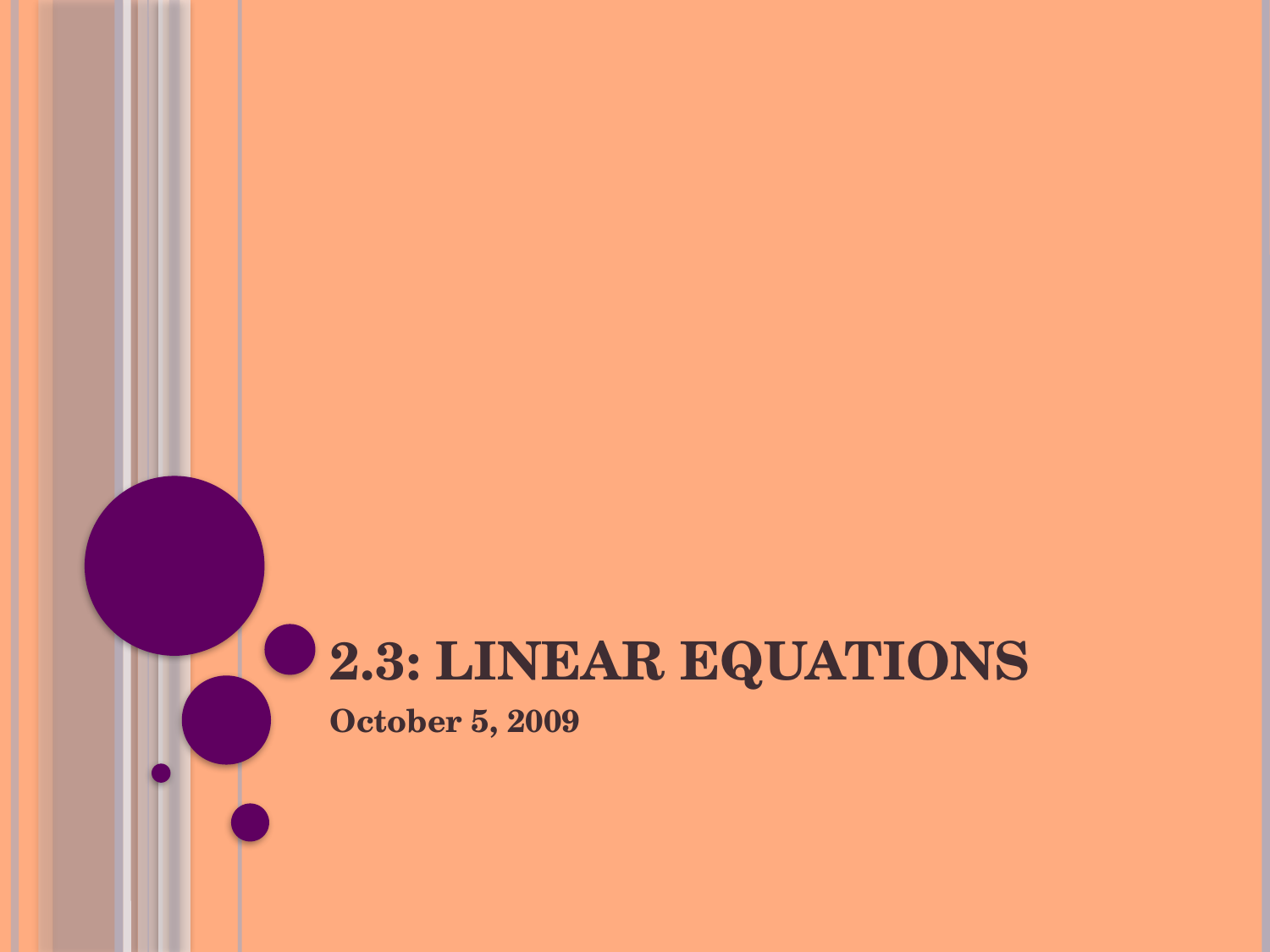

# 2.3: Linear Equations
October 5, 2009